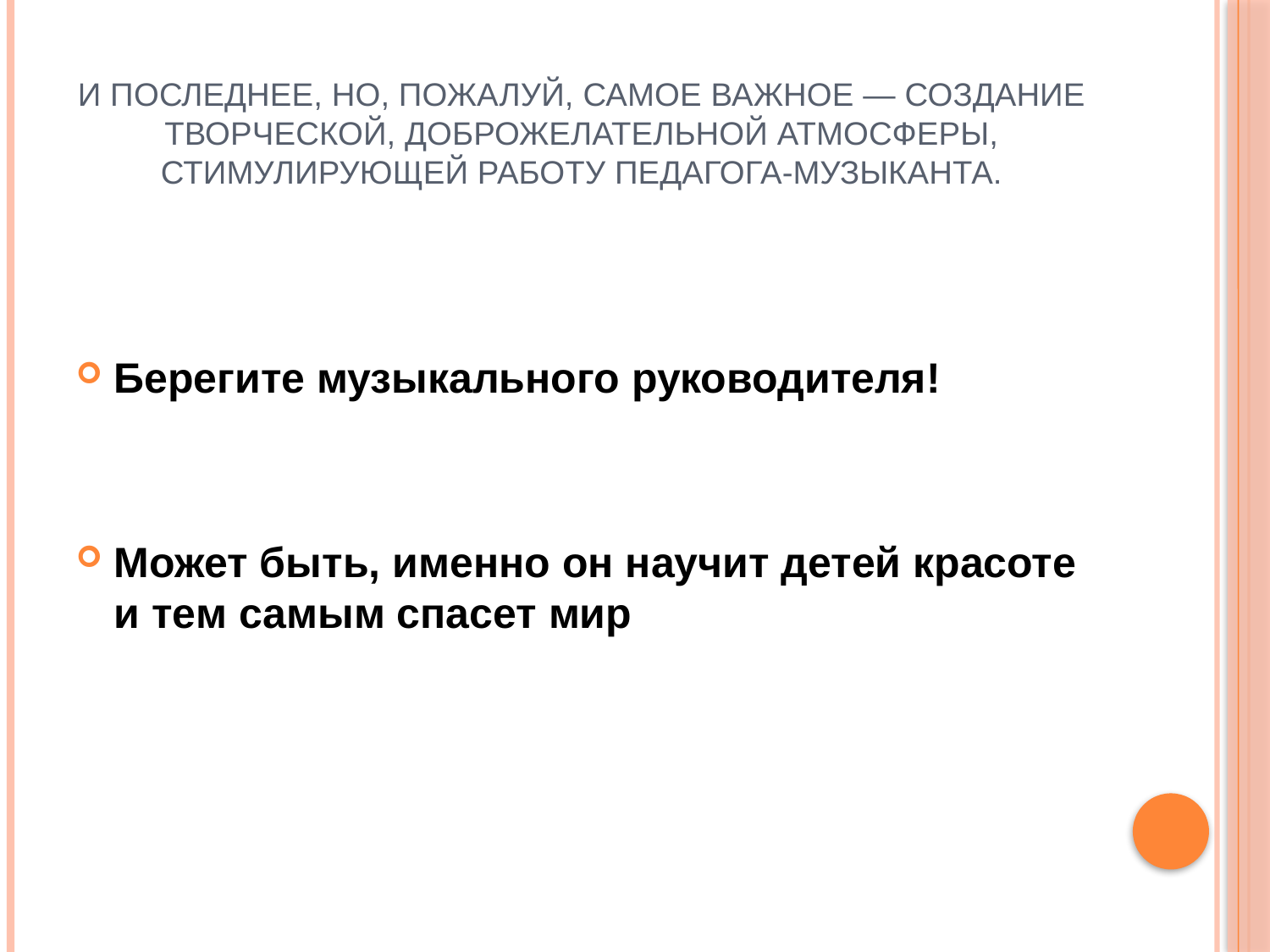

# И последнее, но, пожалуй, самое важное — создание творческой, доброжелательной атмосферы, стимулирующей работу педагога-музыканта.

Берегите музыкального руководителя!

Может быть, именно он научит детей красоте и тем самым спасет мир